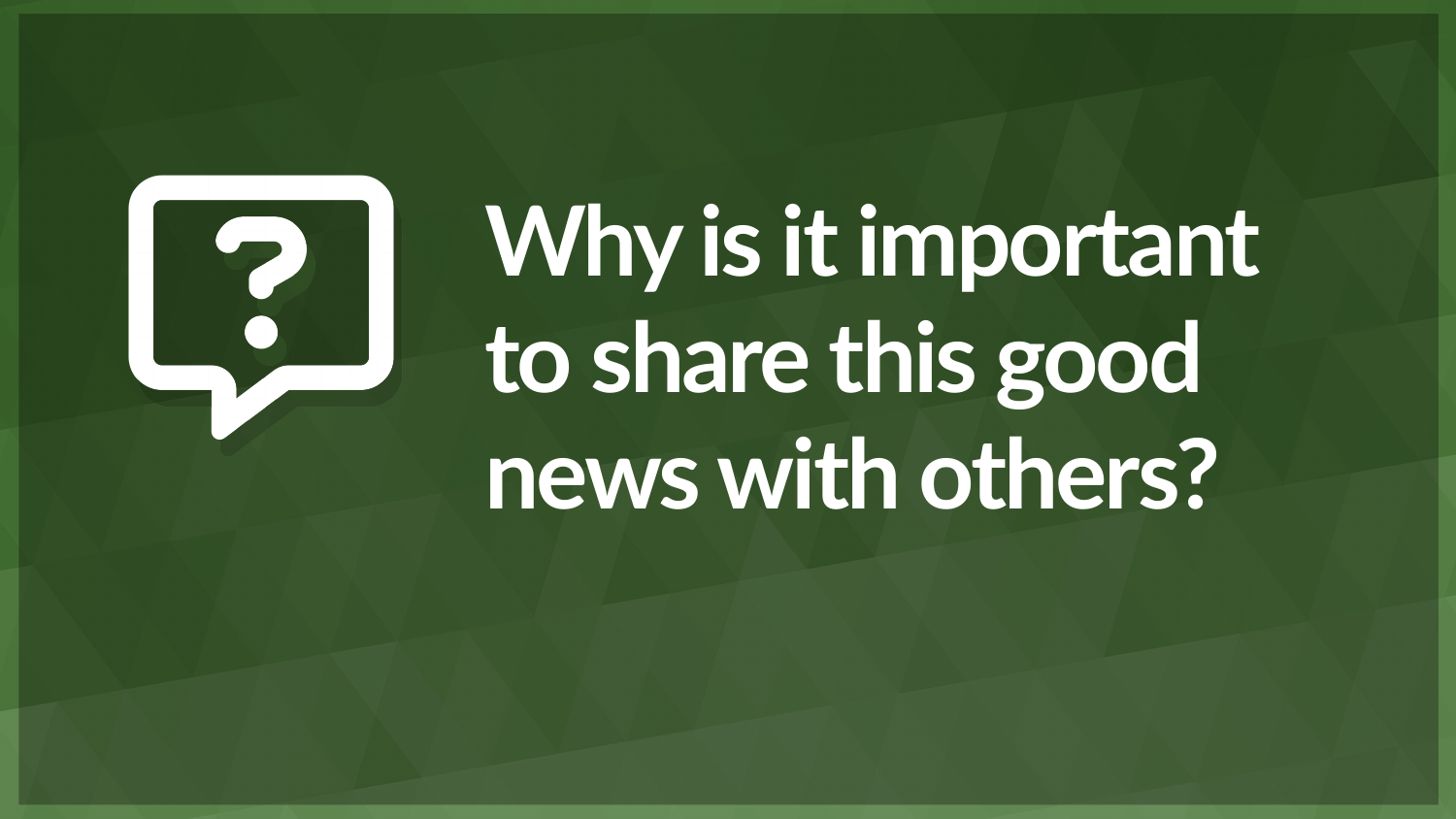

# Why is it important to share this good news with others?